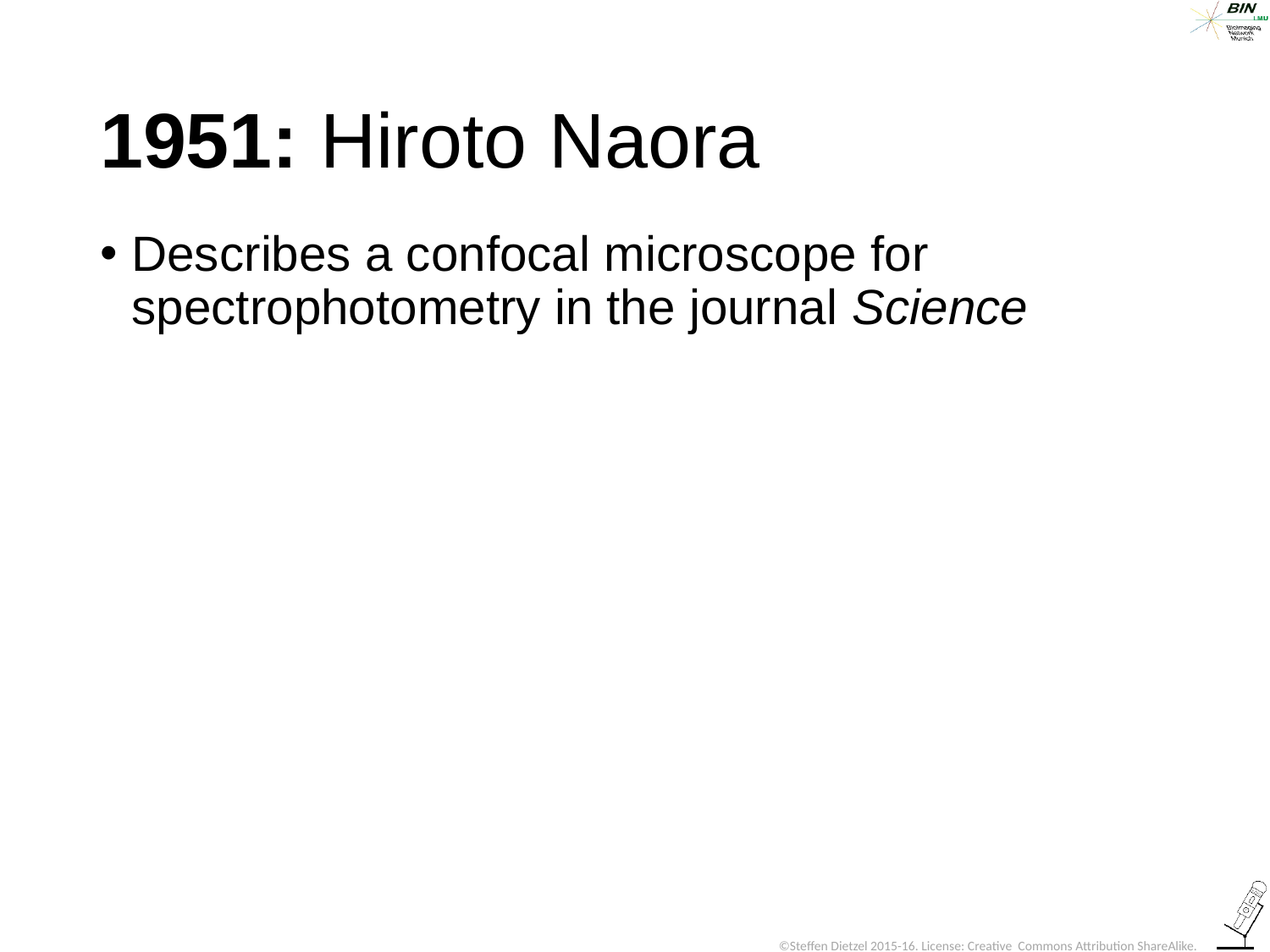

1951: Hiroto Naora
Describes a confocal microscope for  spectrophotometry in the journal Science